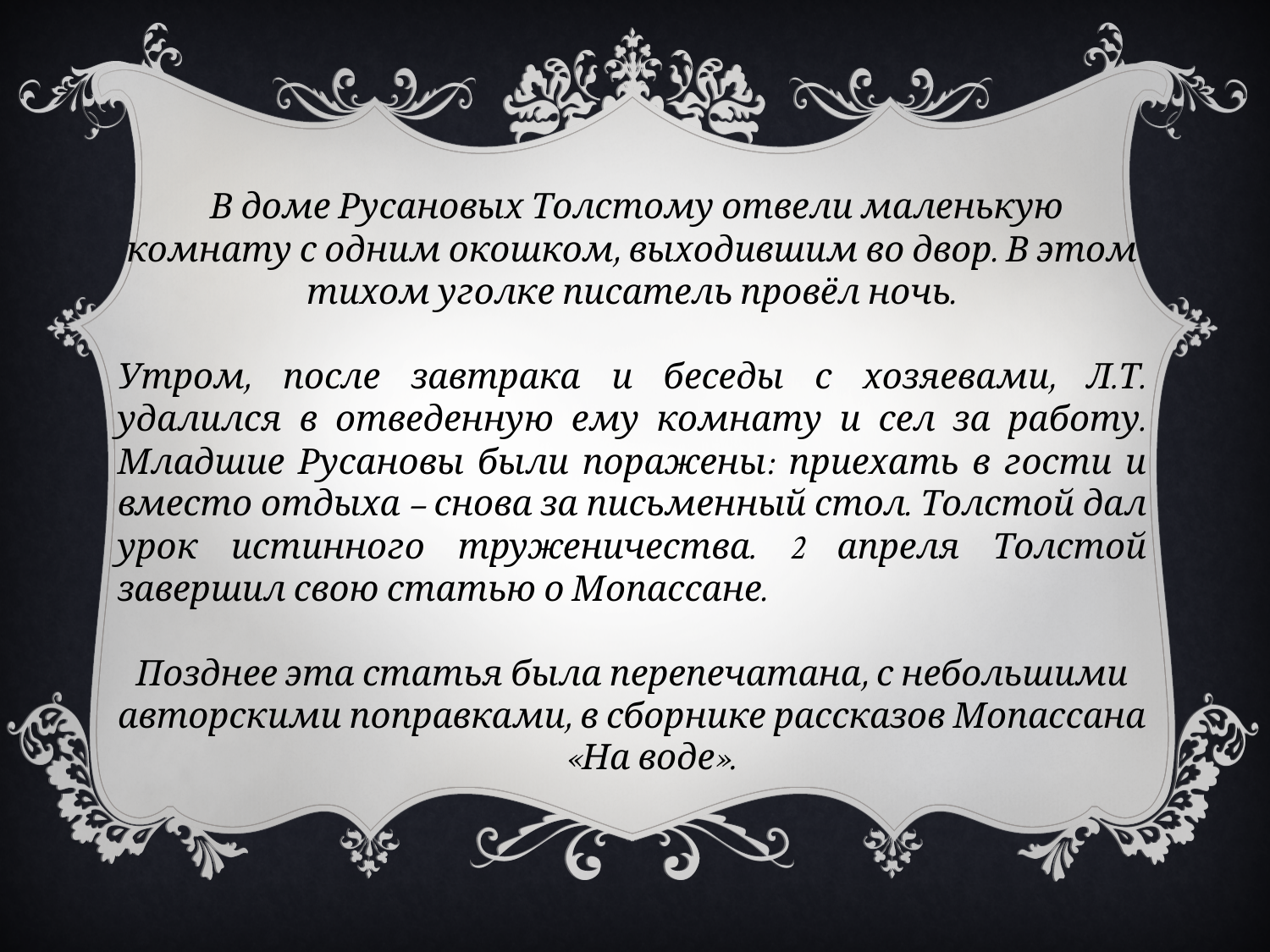

В доме Русановых Толстому отвели маленькую комнату с одним окошком, выходившим во двор. В этом тихом уголке писатель провёл ночь.

Утром, после завтрака и беседы с хозяевами, Л.Т. удалился в отведенную ему комнату и сел за работу. Младшие Русановы были поражены: приехать в гости и вместо отдыха – снова за письменный стол. Толстой дал урок истинного труженичества. 2 апреля Толстой завершил свою статью о Мопассане.

Позднее эта статья была перепечатана, с небольшими авторскими поправками, в сборнике рассказов Мопассана      «На воде».